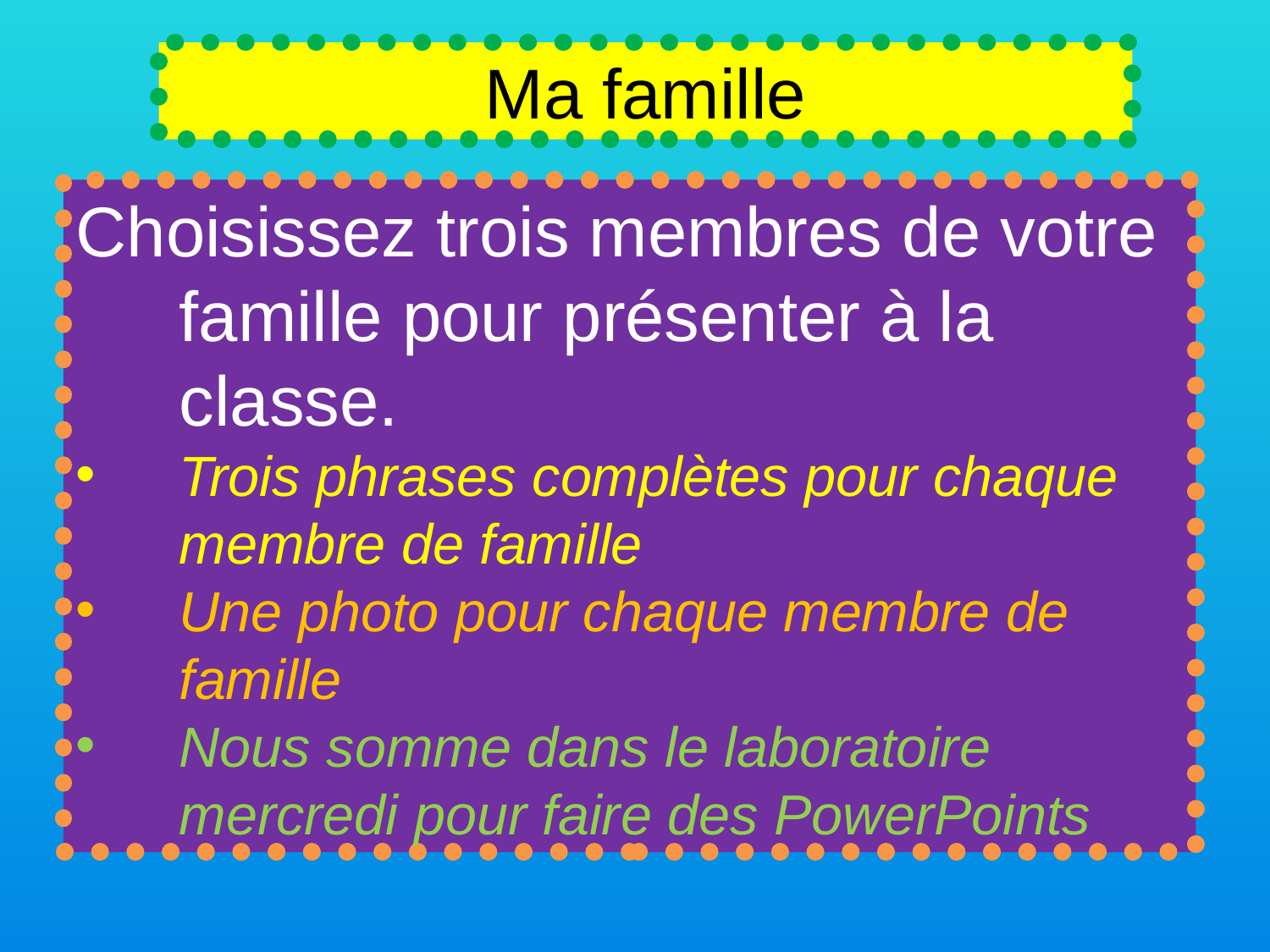

Ma famille
Choisissez trois membres de votre famille pour présenter à la classe.
Trois phrases complètes pour chaque membre de famille
Une photo pour chaque membre de famille
Nous somme dans le laboratoire mercredi pour faire des PowerPoints